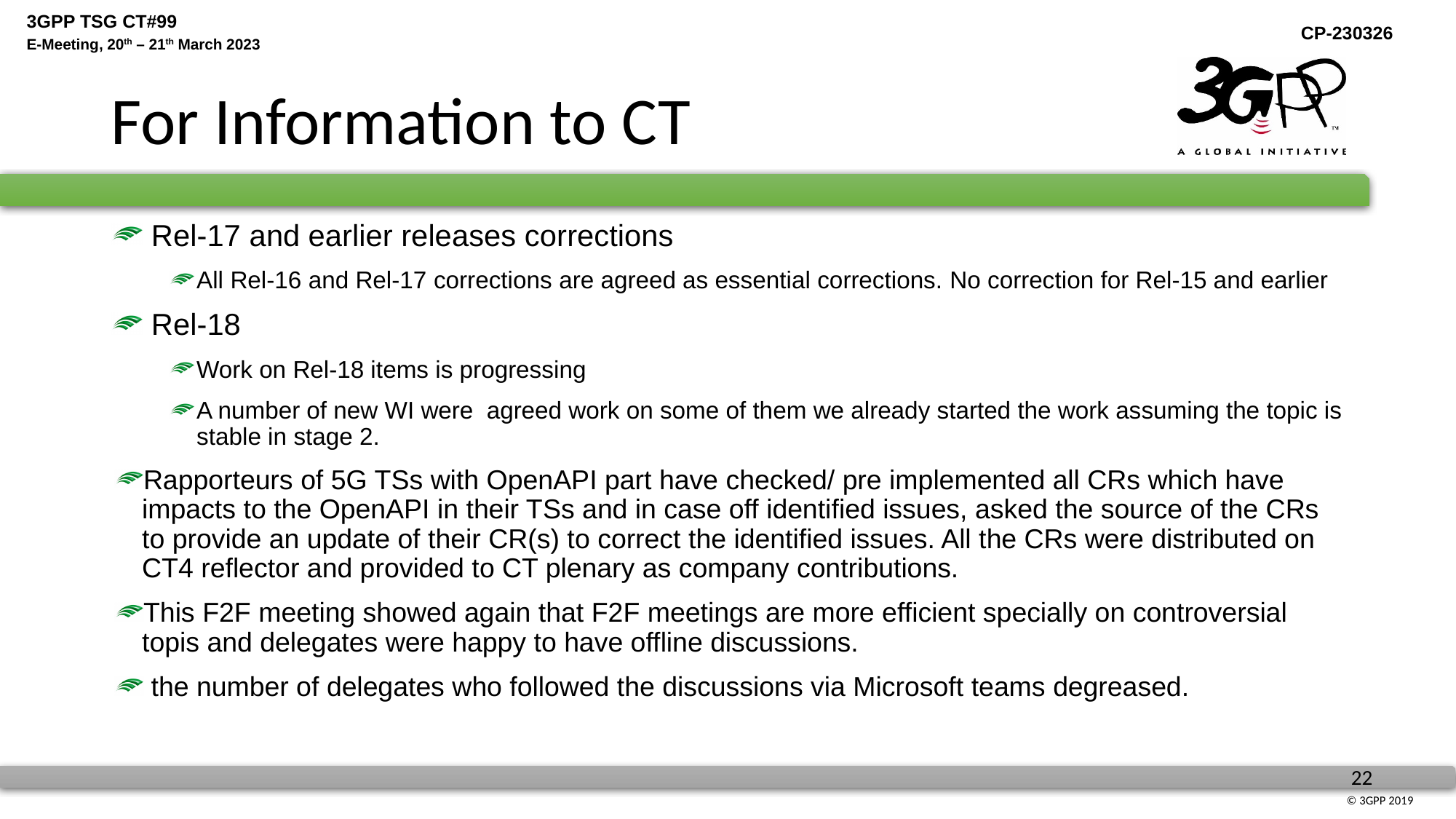

# For Information to CT
 Rel-17 and earlier releases corrections
All Rel-16 and Rel-17 corrections are agreed as essential corrections. No correction for Rel-15 and earlier
 Rel-18
Work on Rel-18 items is progressing
A number of new WI were  agreed work on some of them we already started the work assuming the topic is stable in stage 2.
Rapporteurs of 5G TSs with OpenAPI part have checked/ pre implemented all CRs which have impacts to the OpenAPI in their TSs and in case off identified issues, asked the source of the CRs to provide an update of their CR(s) to correct the identified issues. All the CRs were distributed on CT4 reflector and provided to CT plenary as company contributions.
This F2F meeting showed again that F2F meetings are more efficient specially on controversial topis and delegates were happy to have offline discussions.
 the number of delegates who followed the discussions via Microsoft teams degreased.